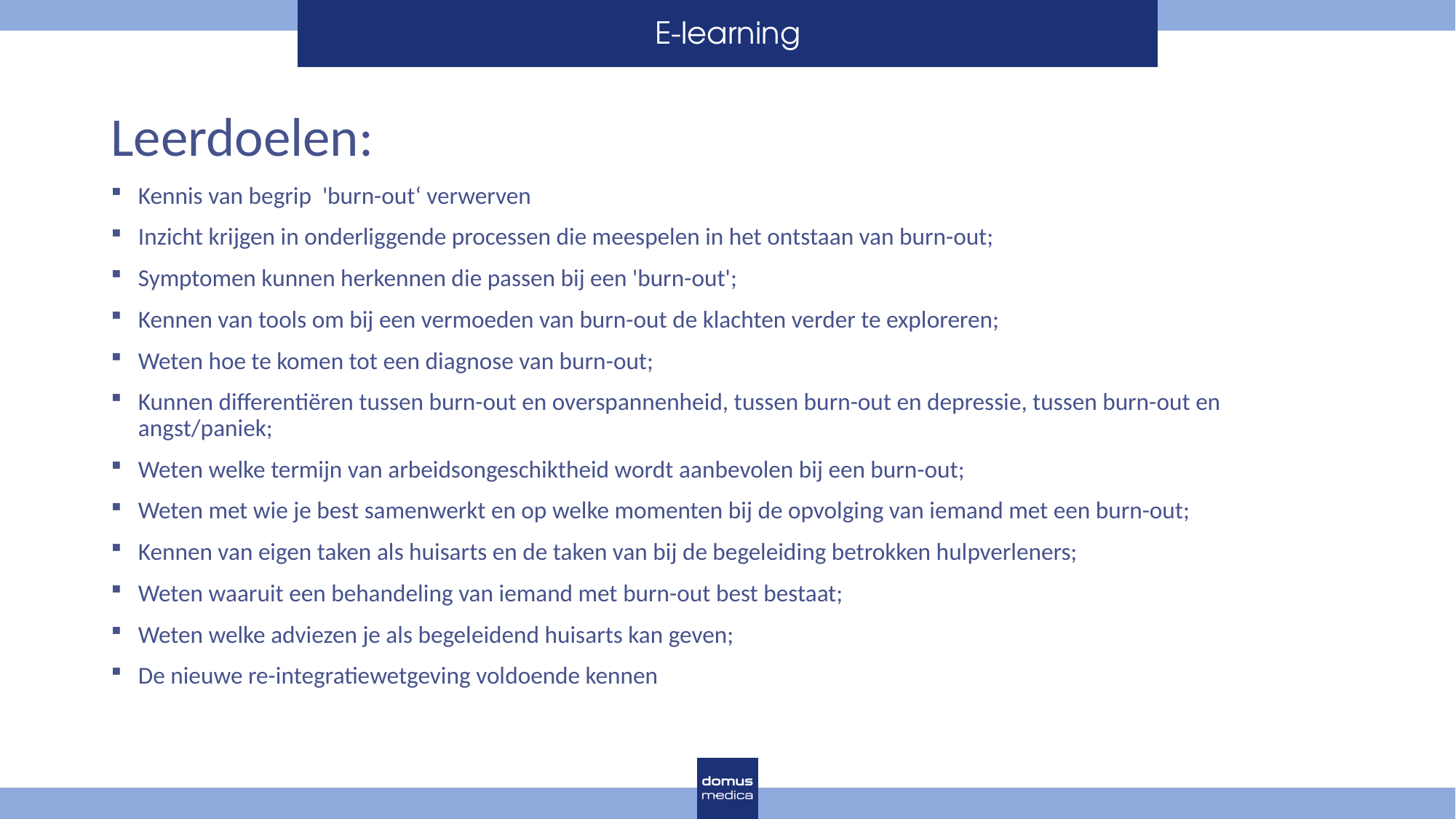

# E-learning
Leerdoelen:
Kennis van begrip  'burn-out‘ verwerven
Inzicht krijgen in onderliggende processen die meespelen in het ontstaan van burn-out;
Symptomen kunnen herkennen die passen bij een 'burn-out';
Kennen van tools om bij een vermoeden van burn-out de klachten verder te exploreren;
Weten hoe te komen tot een diagnose van burn-out;
Kunnen differentiëren tussen burn-out en overspannenheid, tussen burn-out en depressie, tussen burn-out en angst/paniek;
Weten welke termijn van arbeidsongeschiktheid wordt aanbevolen bij een burn-out;
Weten met wie je best samenwerkt en op welke momenten bij de opvolging van iemand met een burn-out;
Kennen van eigen taken als huisarts en de taken van bij de begeleiding betrokken hulpverleners;
Weten waaruit een behandeling van iemand met burn-out best bestaat;
Weten welke adviezen je als begeleidend huisarts kan geven;
De nieuwe re-integratiewetgeving voldoende kennen